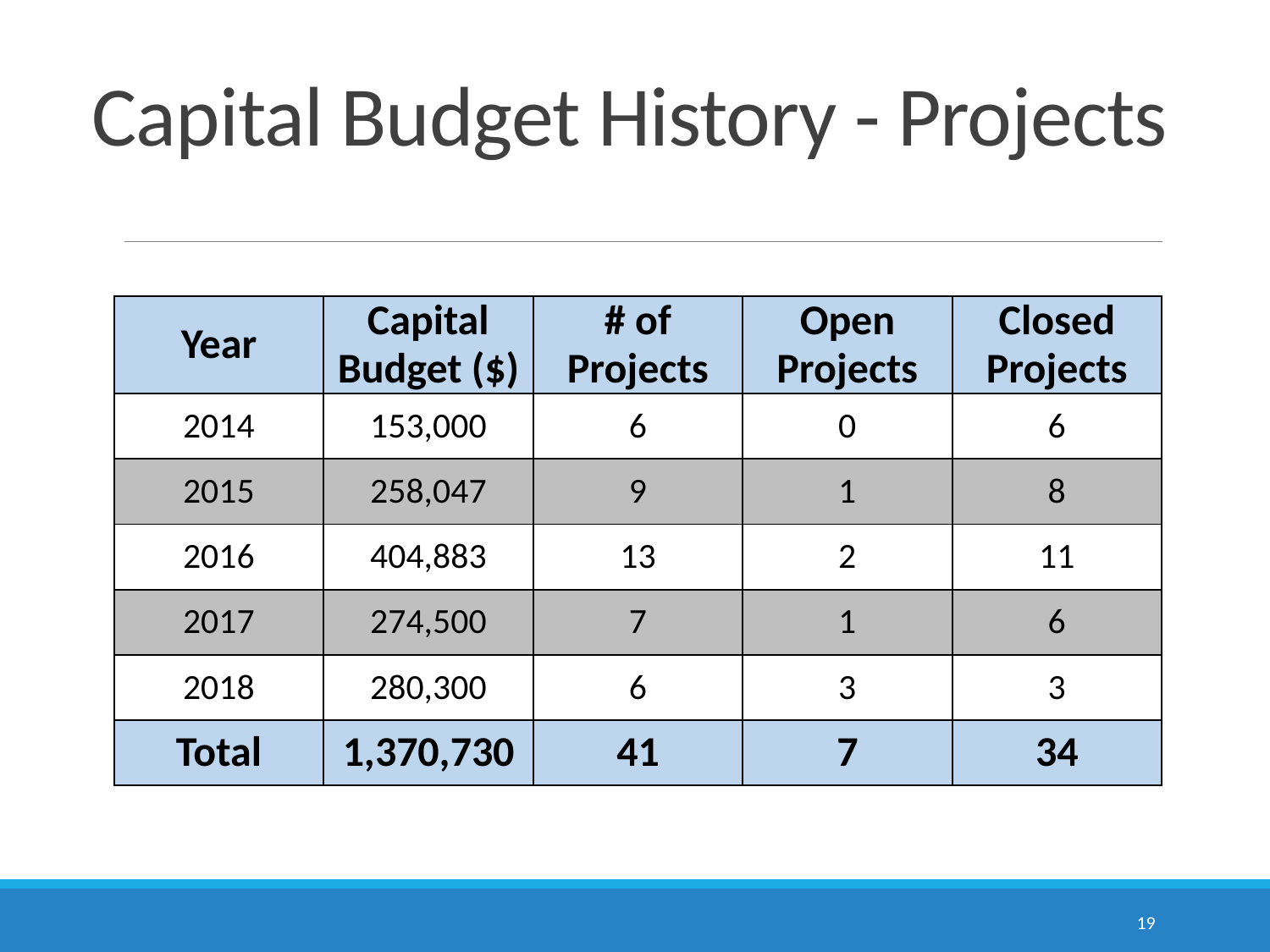

# Capital Budget History - Projects
| Year | Capital Budget ($) | # of Projects | Open Projects | Closed Projects |
| --- | --- | --- | --- | --- |
| 2014 | 153,000 | 6 | 0 | 6 |
| 2015 | 258,047 | 9 | 1 | 8 |
| 2016 | 404,883 | 13 | 2 | 11 |
| 2017 | 274,500 | 7 | 1 | 6 |
| 2018 | 280,300 | 6 | 3 | 3 |
| Total | 1,370,730 | 41 | 7 | 34 |
19